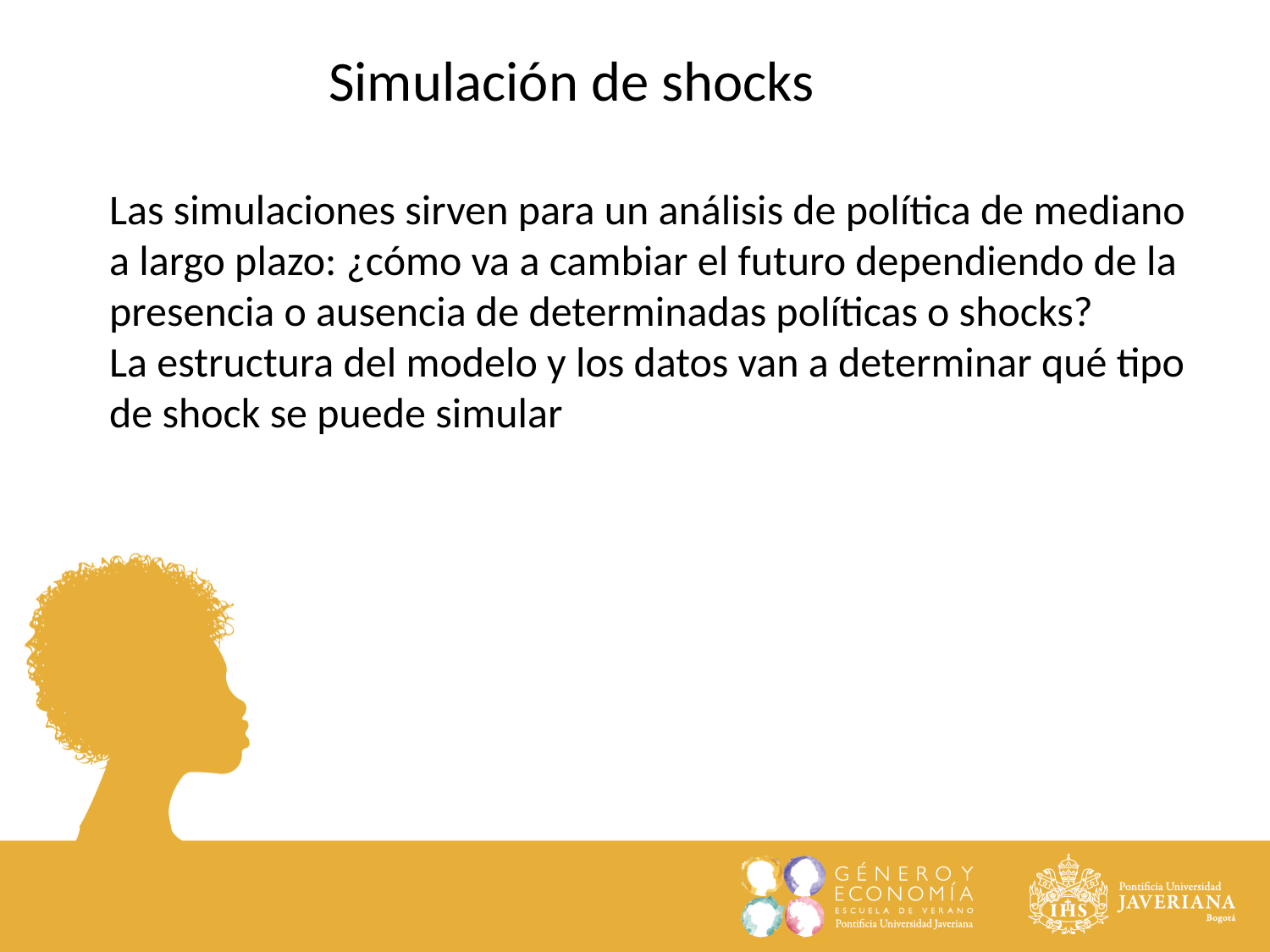

Simulación de shocks
Las simulaciones sirven para un análisis de política de mediano a largo plazo: ¿cómo va a cambiar el futuro dependiendo de la presencia o ausencia de determinadas políticas o shocks?
La estructura del modelo y los datos van a determinar qué tipo de shock se puede simular